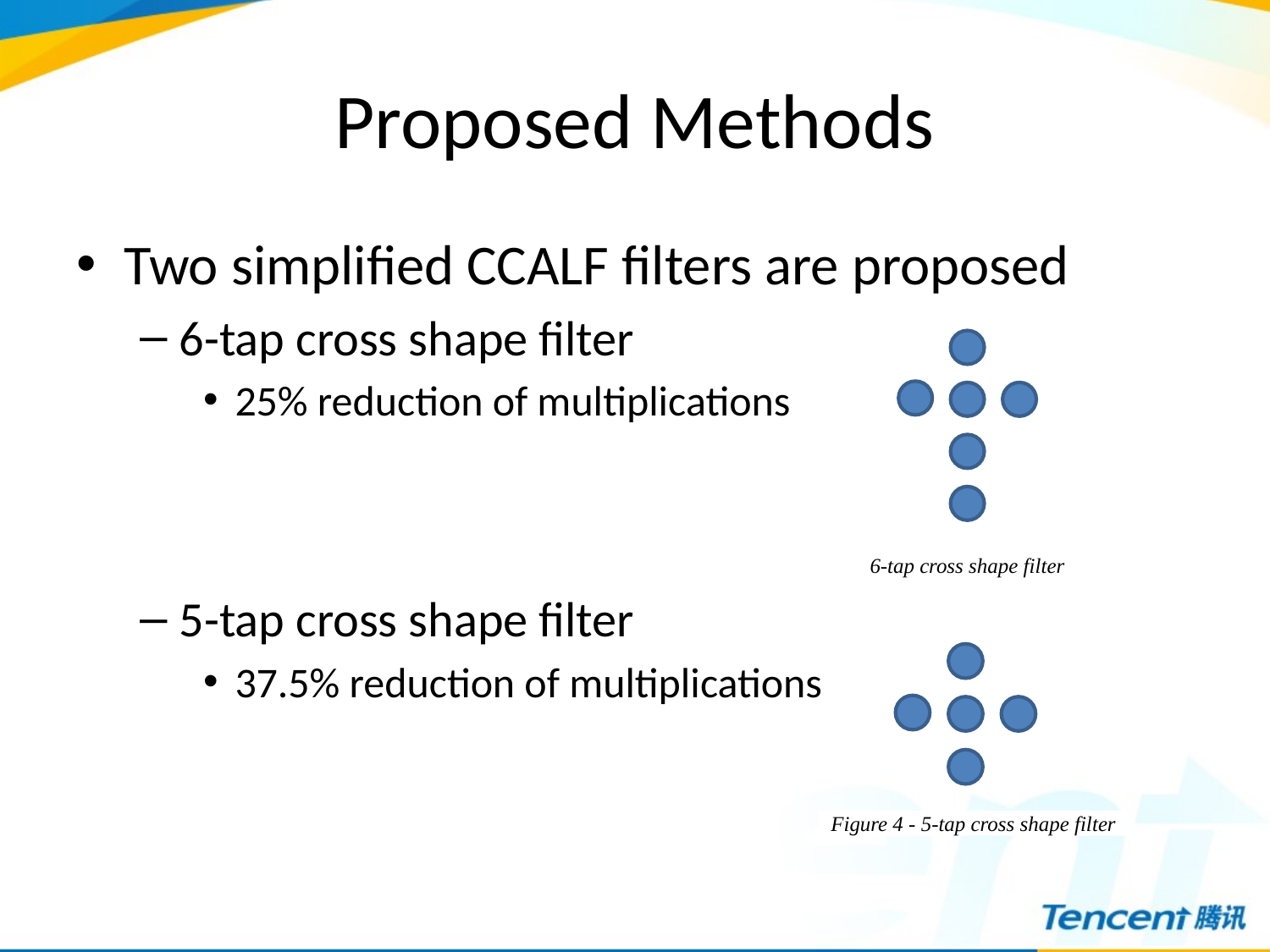

# Proposed Methods
Two simplified CCALF filters are proposed
6-tap cross shape filter
25% reduction of multiplications

5-tap cross shape filter
37.5% reduction of multiplications

6-tap cross shape filter

Figure 4 - 5-tap cross shape filter